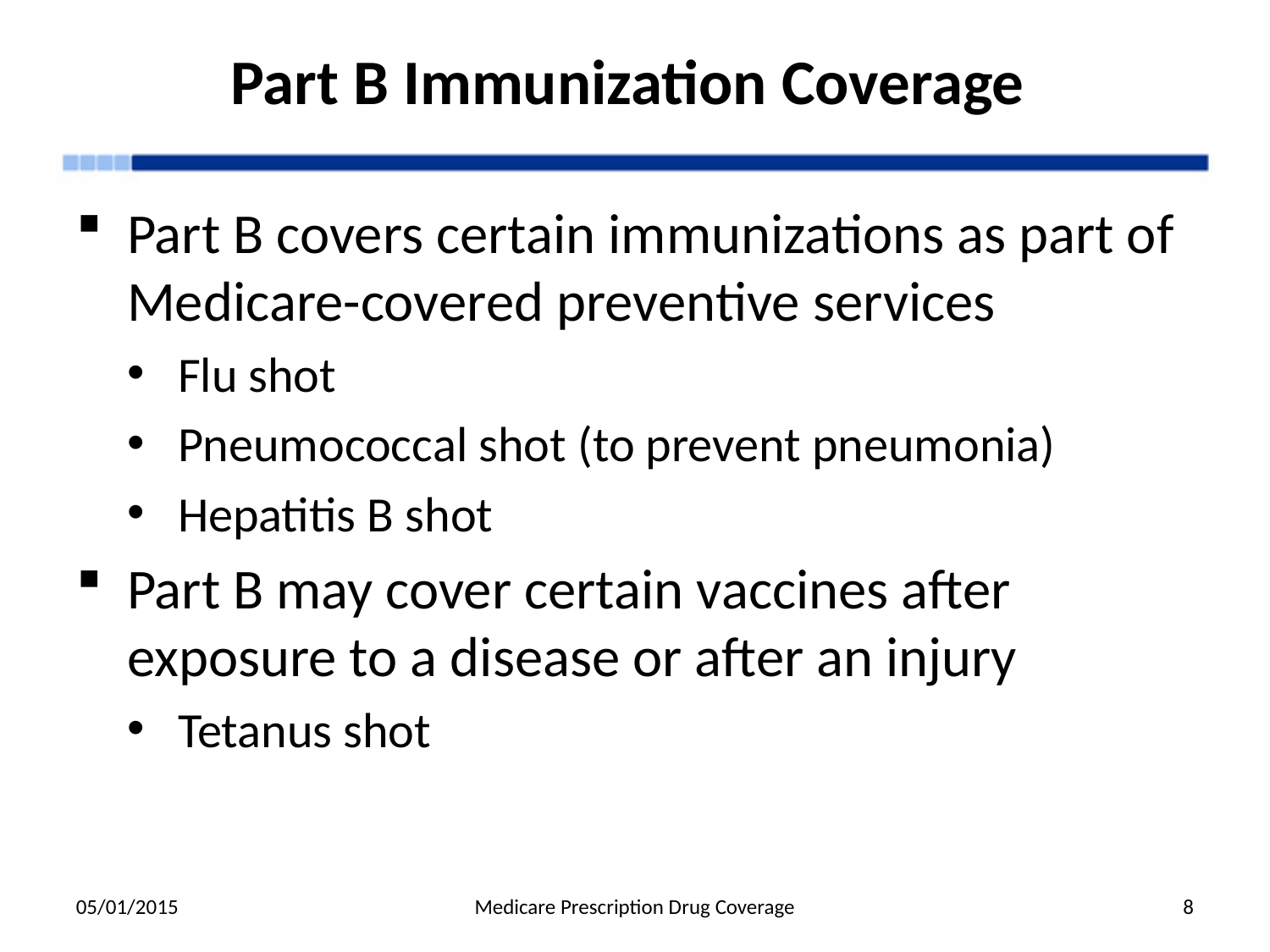

# Part B Immunization Coverage
Part B covers certain immunizations as part of Medicare-covered preventive services
Flu shot
Pneumococcal shot (to prevent pneumonia)
Hepatitis B shot
Part B may cover certain vaccines after exposure to a disease or after an injury
Tetanus shot
05/01/2015
Medicare Prescription Drug Coverage
8